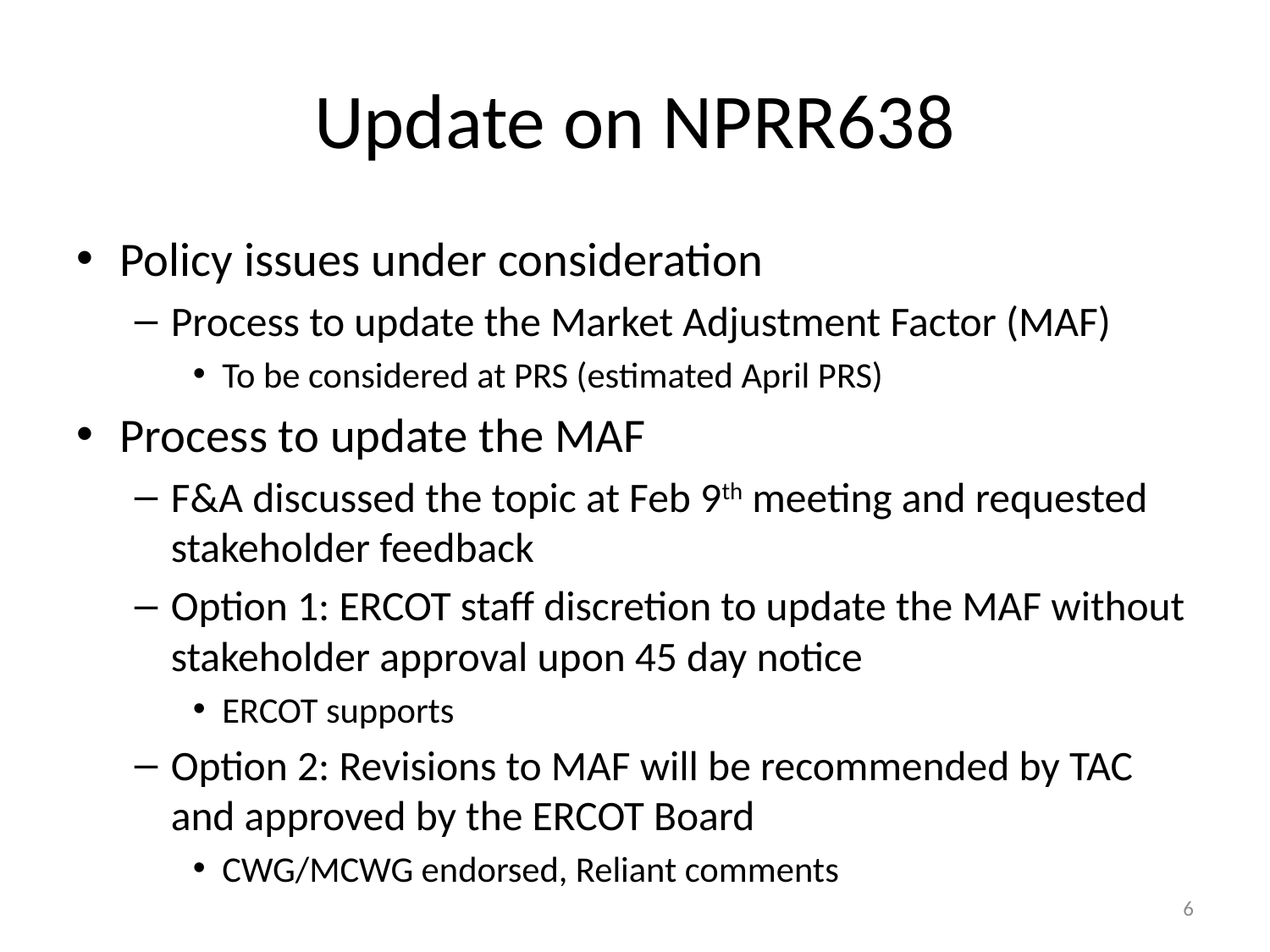

# Update on NPRR638
Policy issues under consideration
Process to update the Market Adjustment Factor (MAF)
To be considered at PRS (estimated April PRS)
Process to update the MAF
F&A discussed the topic at Feb 9th meeting and requested stakeholder feedback
Option 1: ERCOT staff discretion to update the MAF without stakeholder approval upon 45 day notice
ERCOT supports
Option 2: Revisions to MAF will be recommended by TAC and approved by the ERCOT Board
CWG/MCWG endorsed, Reliant comments

6